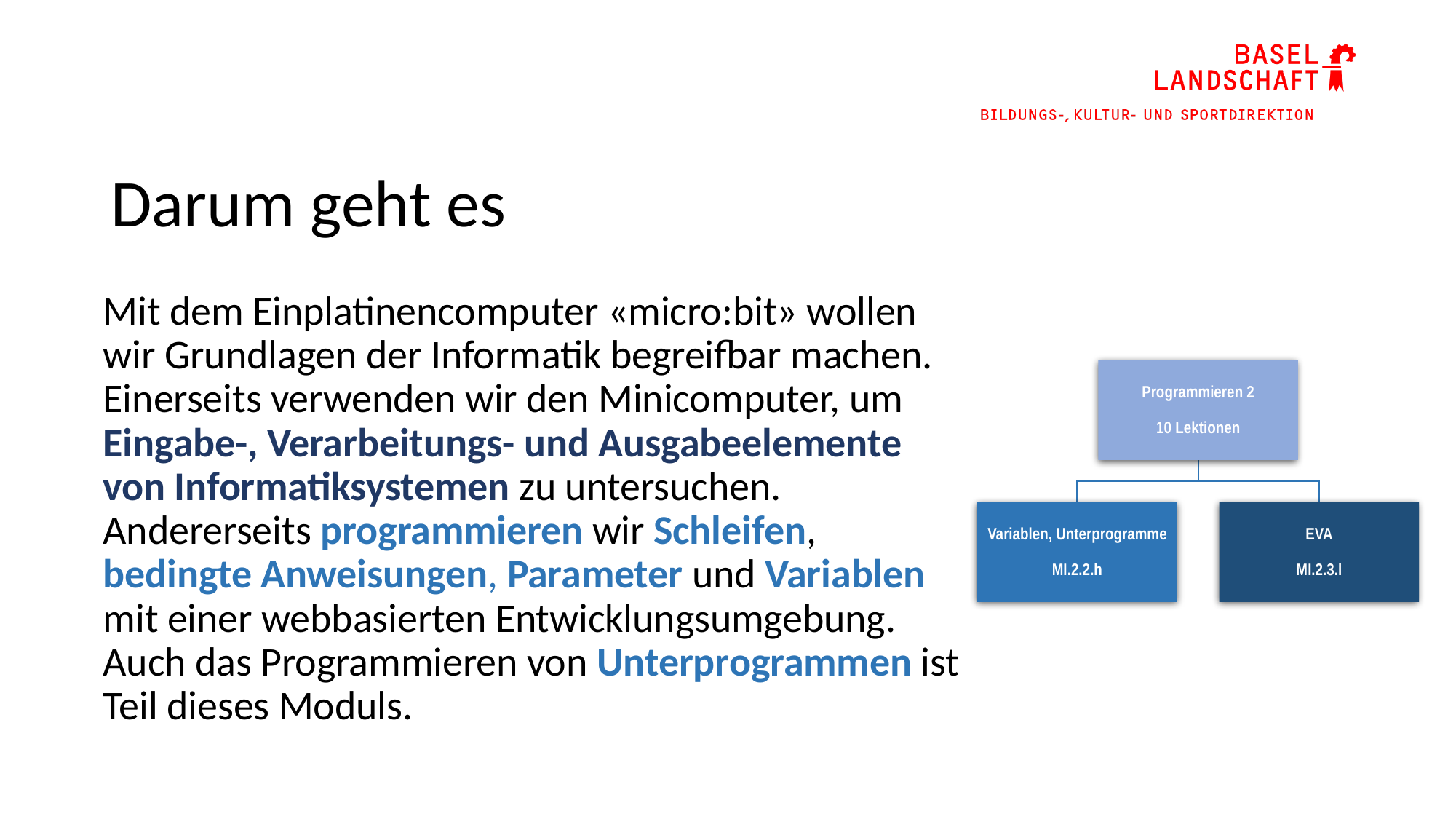

# Darum geht es
Mit dem Einplatinencomputer «micro:bit» wollen wir Grundlagen der Informatik begreifbar machen. Einerseits verwenden wir den Minicomputer, um Eingabe-, Verarbeitungs- und Ausgabeelemente von Informatiksystemen zu untersuchen. Andererseits programmieren wir Schleifen, bedingte Anweisungen, Parameter und Variablen mit einer webbasierten Entwicklungsumgebung. Auch das Programmieren von Unterprogrammen ist Teil dieses Moduls.

Programmieren 2
10 Lektionen
Variablen, Unterprogramme
MI.2.2.h
EVA
MI.2.3.l